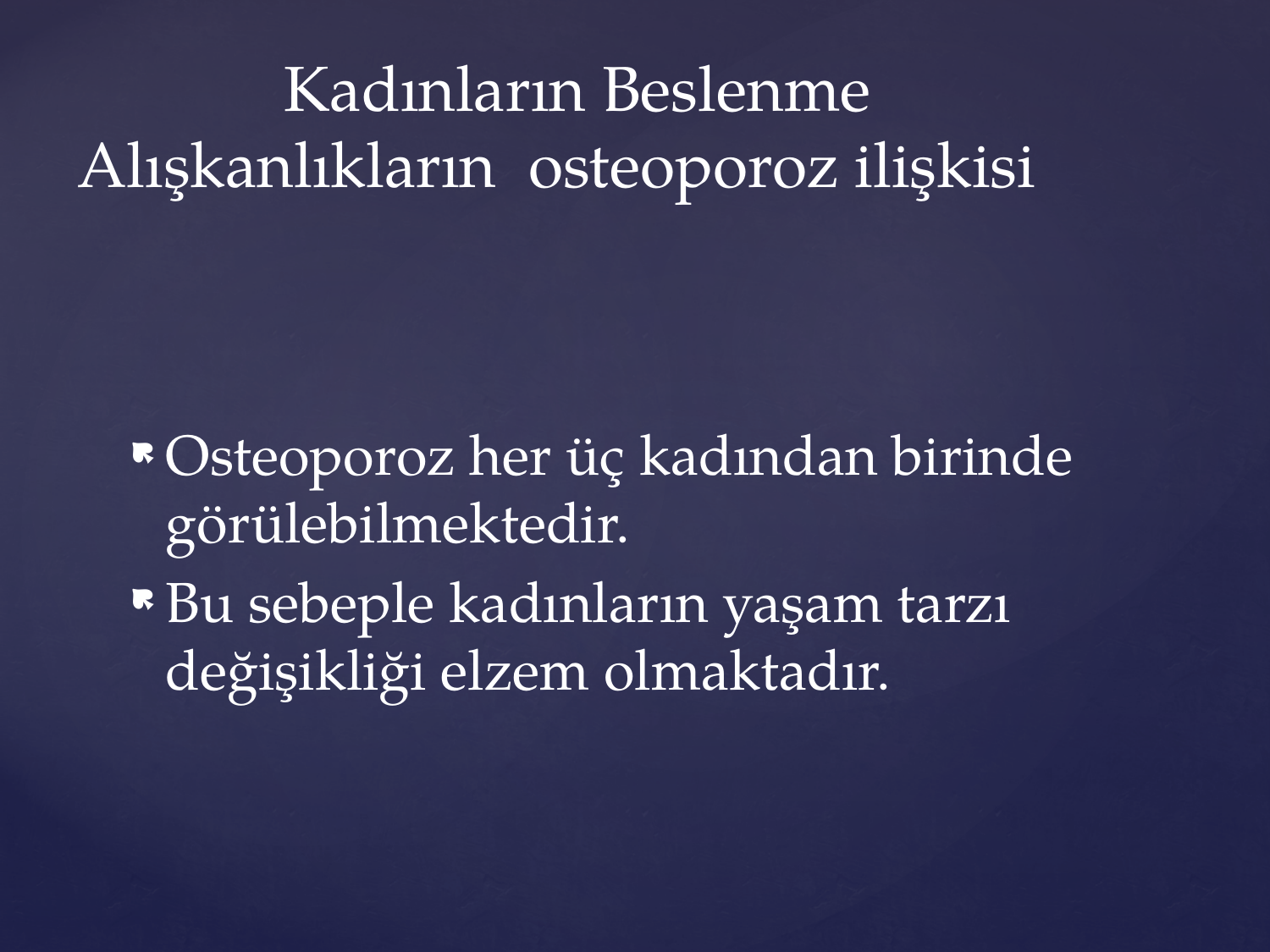

# Kadınların Beslenme Alışkanlıkların  osteoporoz ilişkisi
Osteoporoz her üç kadından birinde görülebilmektedir.
Bu sebeple kadınların yaşam tarzı değişikliği elzem olmaktadır.